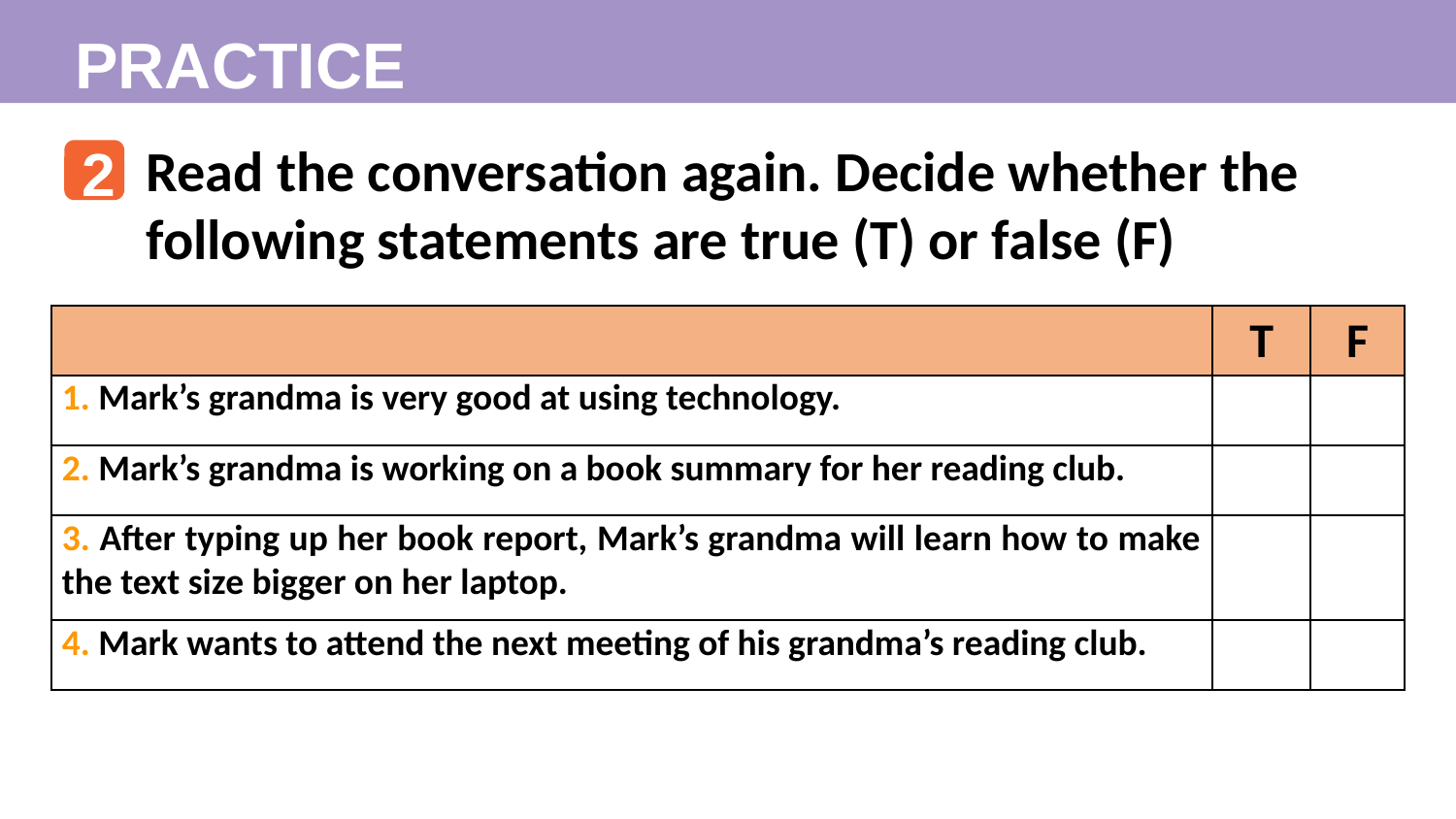

PRACTICE
Read the conversation again. Decide whether the following statements are true (T) or false (F)
2

|  | T | F |
| --- | --- | --- |
| 1. Mark’s grandma is very good at using technology. |  |  |
| 2. Mark’s grandma is working on a book summary for her reading club. |  |  |
| 3. After typing up her book report, Mark’s grandma will learn how to make the text size bigger on her laptop. |  |  |
| 4. Mark wants to attend the next meeting of his grandma’s reading club. |  |  |